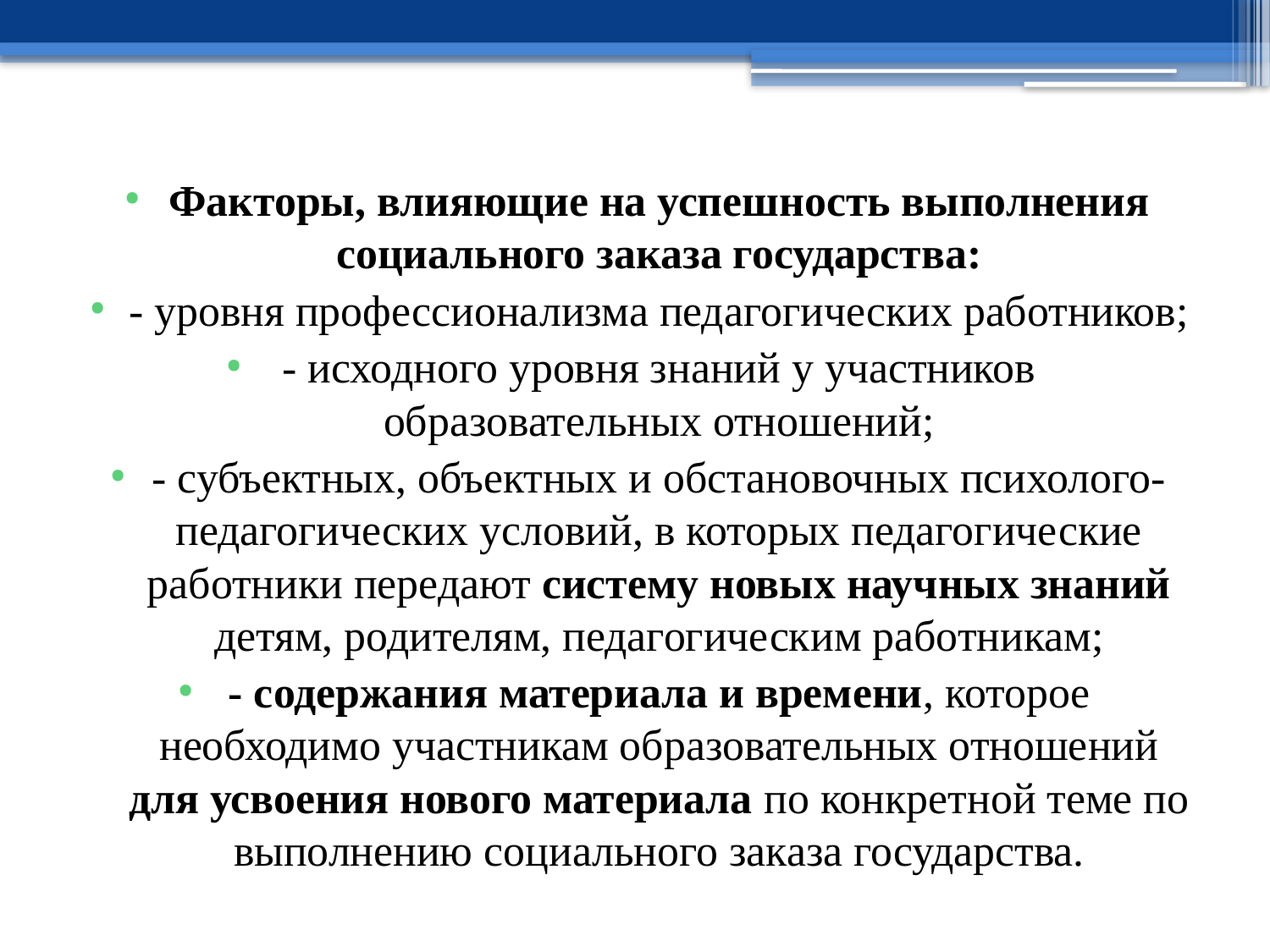

#
Факторы, влияющие на успешность выполнения социального заказа государства:
- уровня профессионализма педагогических работников;
- исходного уровня знаний у участников образовательных отношений;
- субъектных, объектных и обстановочных психолого-педагогических условий, в которых педагогические работники передают систему новых научных знаний детям, родителям, педагогическим работникам;
- содержания материала и времени, которое необходимо участникам образовательных отношений для усвоения нового материала по конкретной теме по выполнению социального заказа государства.